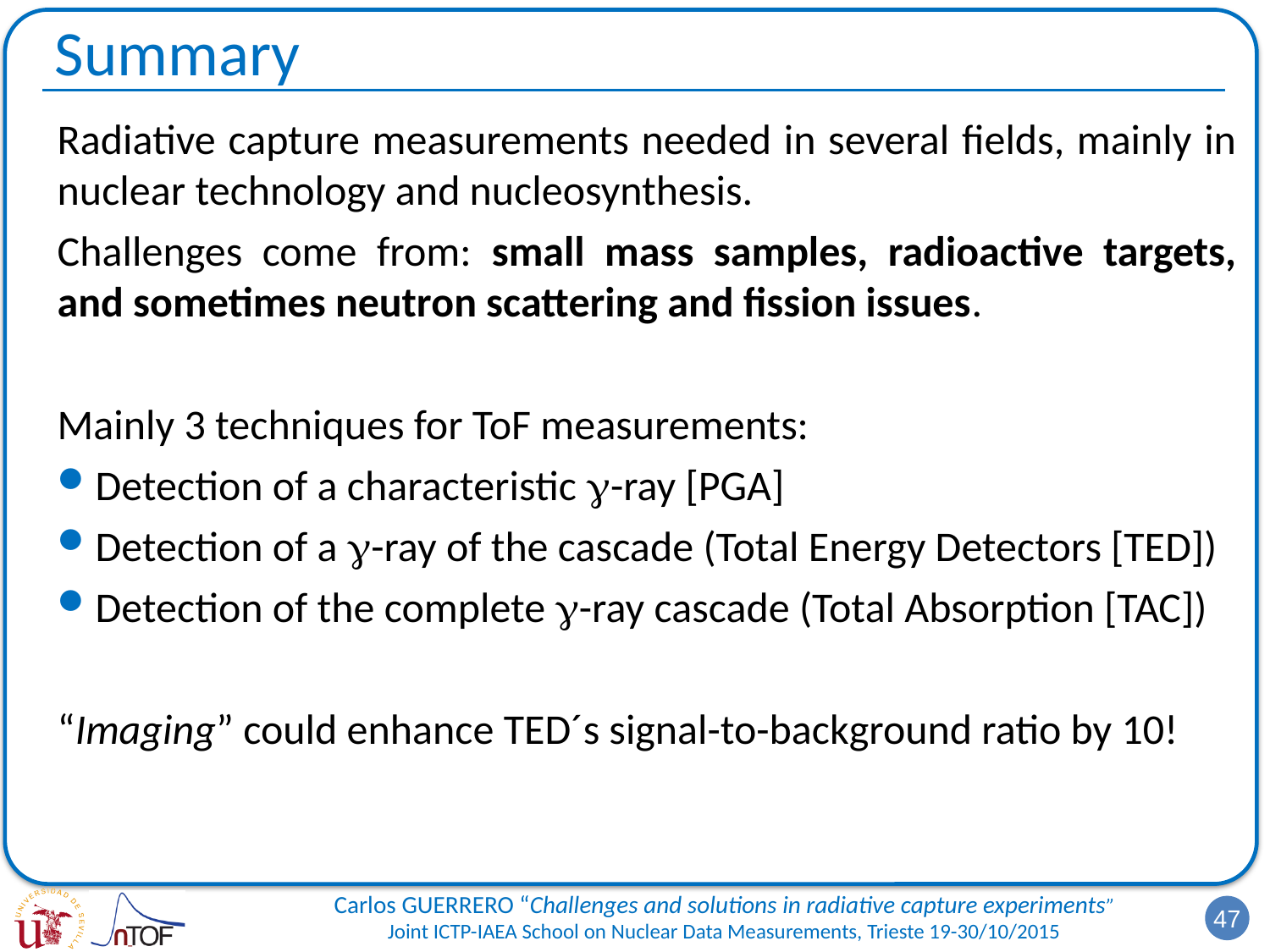

Summary
Radiative capture measurements needed in several fields, mainly in nuclear technology and nucleosynthesis.
Challenges come from: small mass samples, radioactive targets, and sometimes neutron scattering and fission issues.

Mainly 3 techniques for ToF measurements:
Detection of a characteristic γ-ray [PGA]
Detection of a γ-ray of the cascade (Total Energy Detectors [TED])
Detection of the complete γ-ray cascade (Total Absorption [TAC])

“Imaging” could enhance TED´s signal-to-background ratio by 10!

47